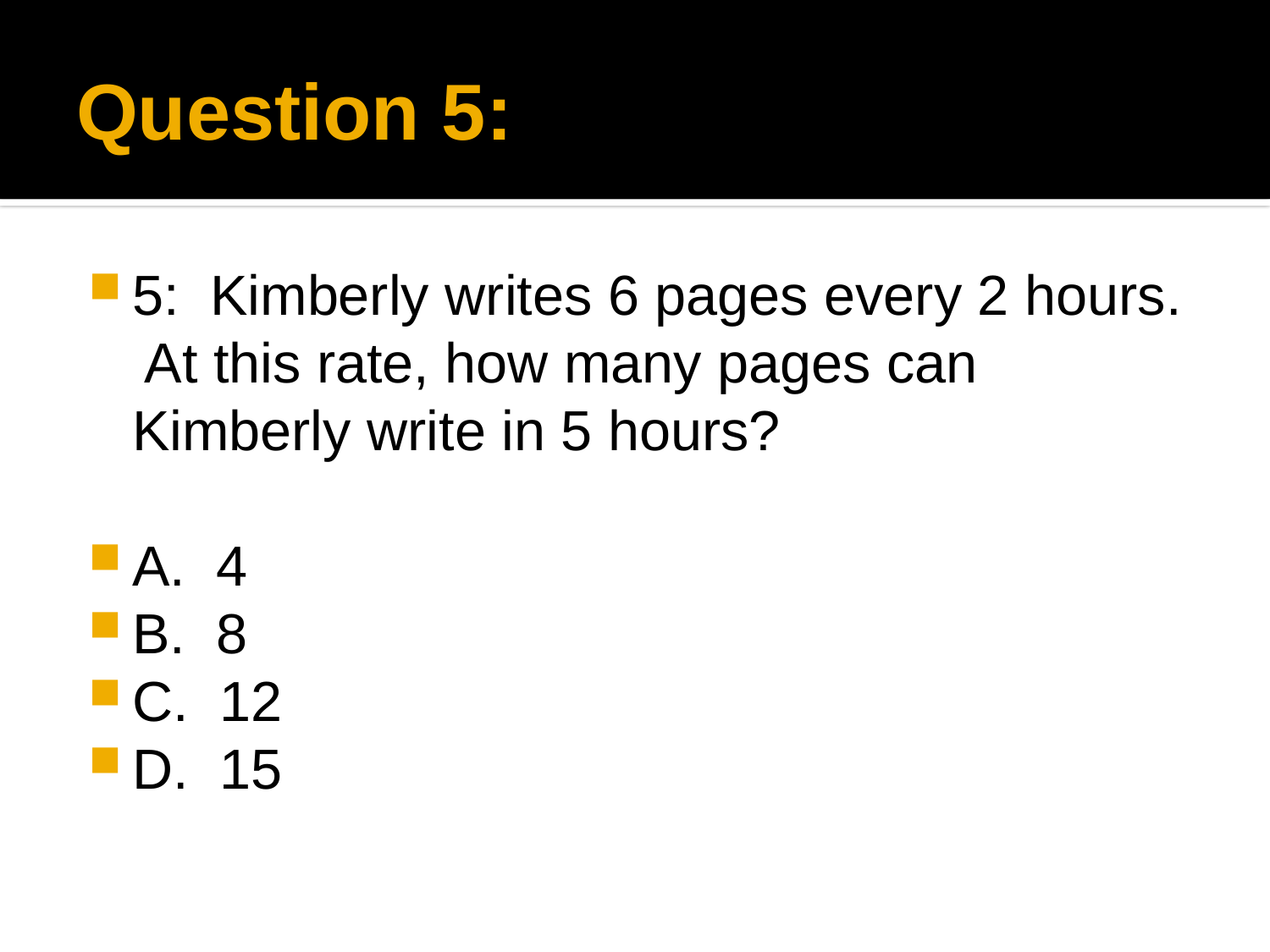

# Question 5:
5:  Kimberly writes 6 pages every 2 hours.  At this rate, how many pages can Kimberly write in 5 hours?

A.  4
B.  8
C.  12
D.  15